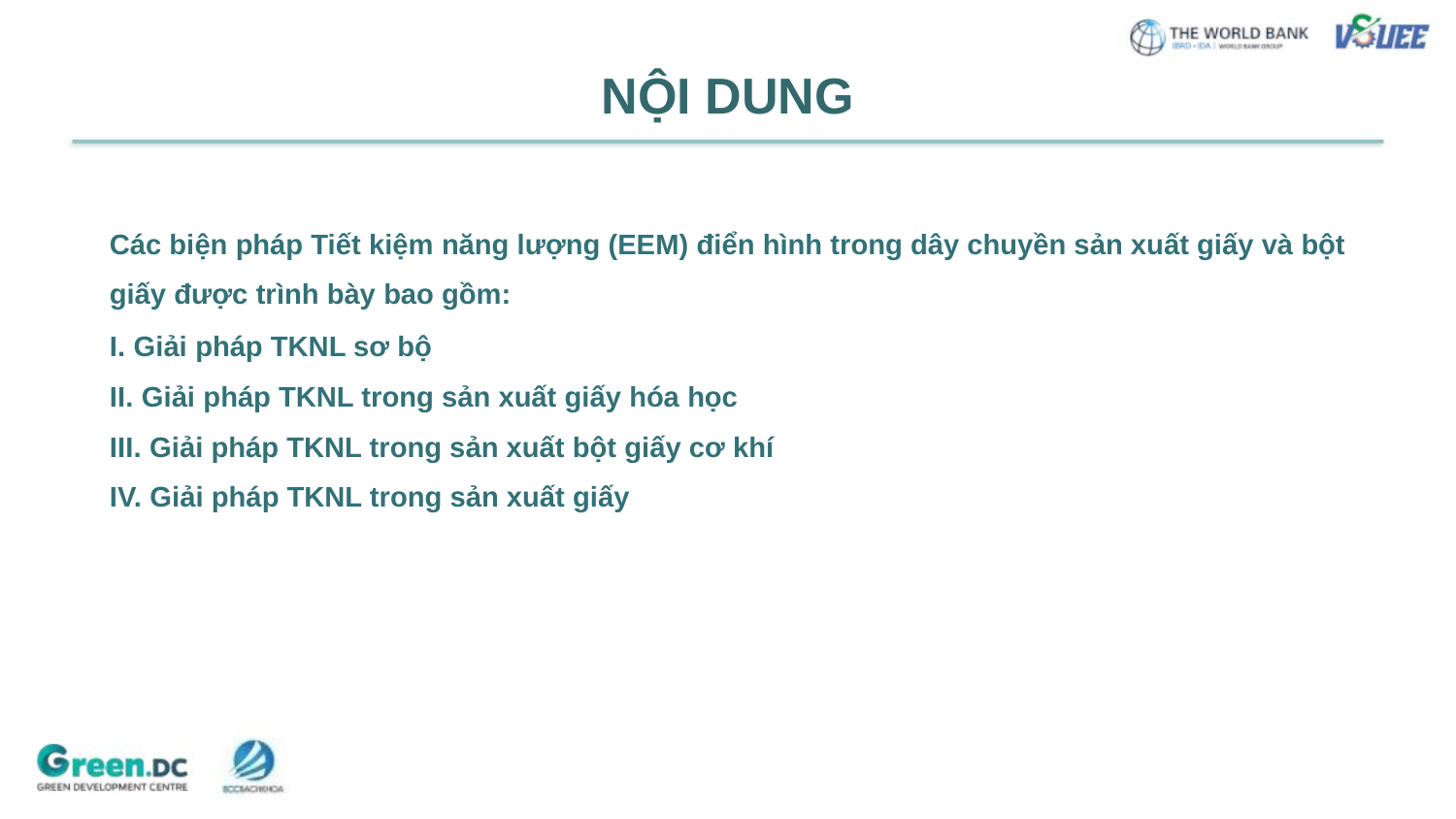

NỘI DUNG
Các biện pháp Tiết kiệm năng lượng (EEM) điển hình trong dây chuyền sản xuất giấy và bột
giấy được trình bày bao gồm:
I. Giải pháp TKNL sơ bộ
II. Giải pháp TKNL trong sản xuất giấy hóa học
III. Giải pháp TKNL trong sản xuất bột giấy cơ khí
IV. Giải pháp TKNL trong sản xuất giấy